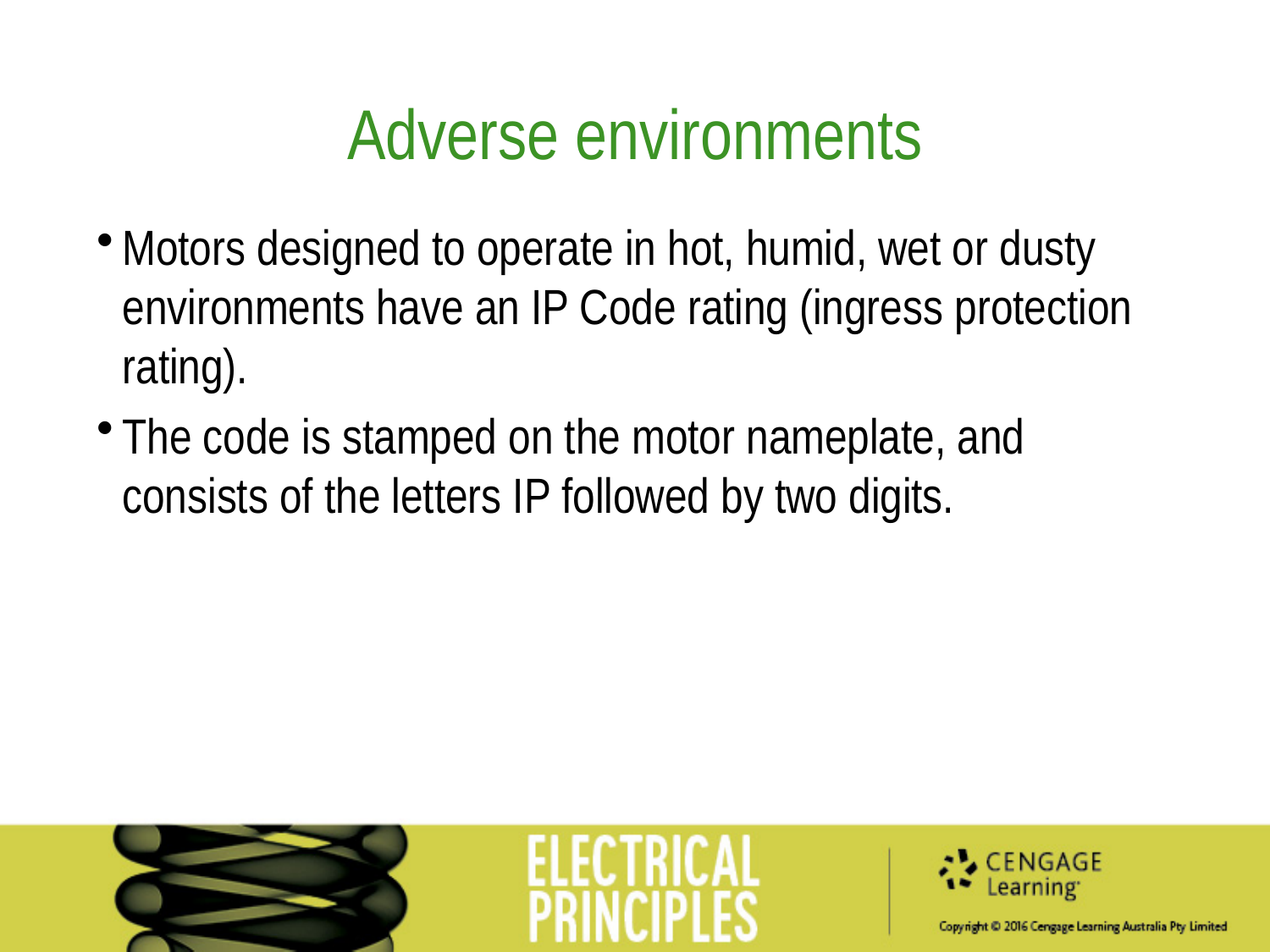

Adverse environments

Motors designed to operate in hot, humid, wet or dusty environments have an IP Code rating (ingress protection rating).
The code is stamped on the motor nameplate, and consists of the letters IP followed by two digits.